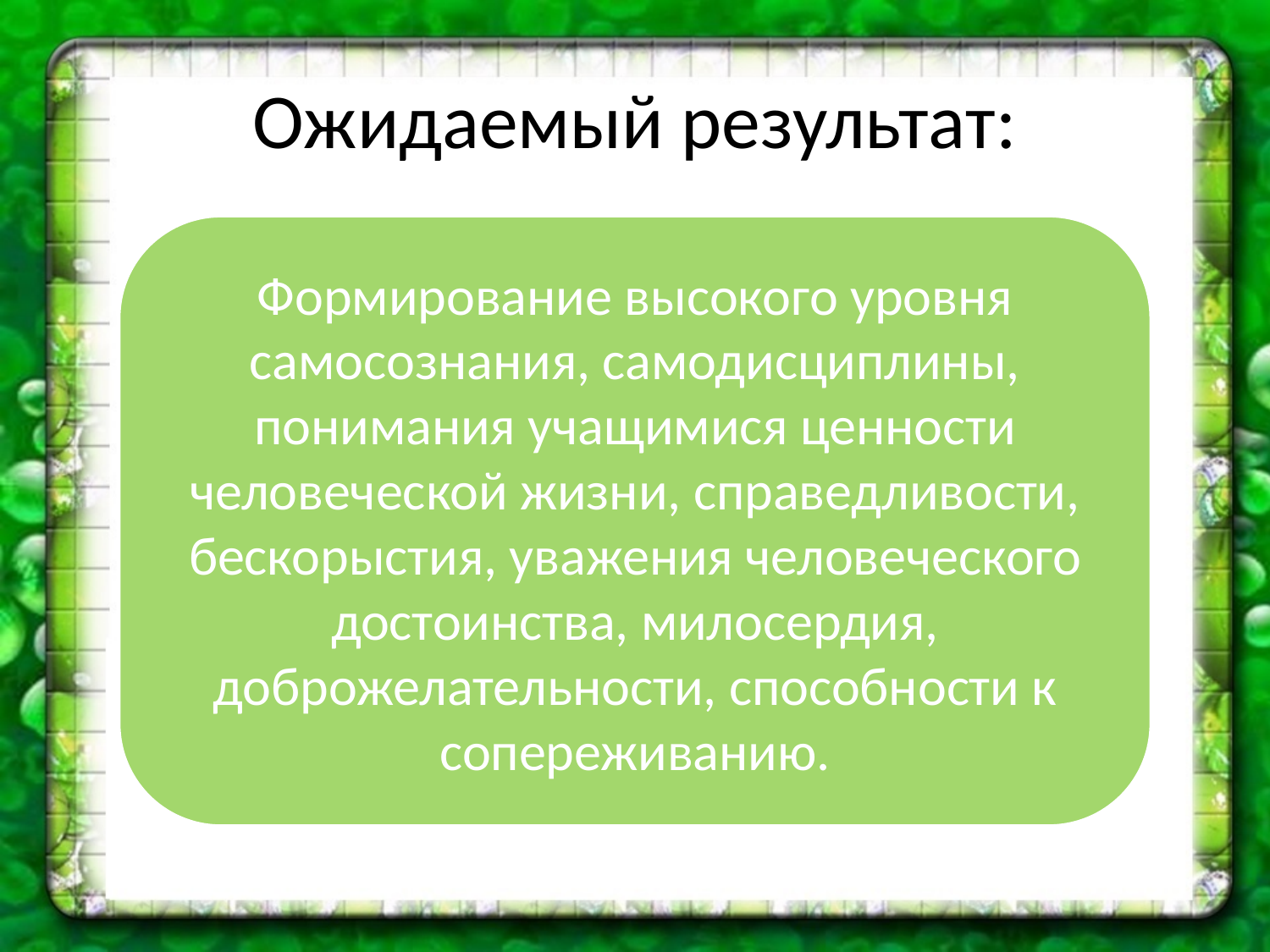

# Ожидаемый результат:
Формирование высокого уровня самосознания, самодисциплины, понимания учащимися ценности человеческой жизни, справедливости, бескорыстия, уважения человеческого достоинства, милосердия, доброжелательности, способности к сопереживанию.